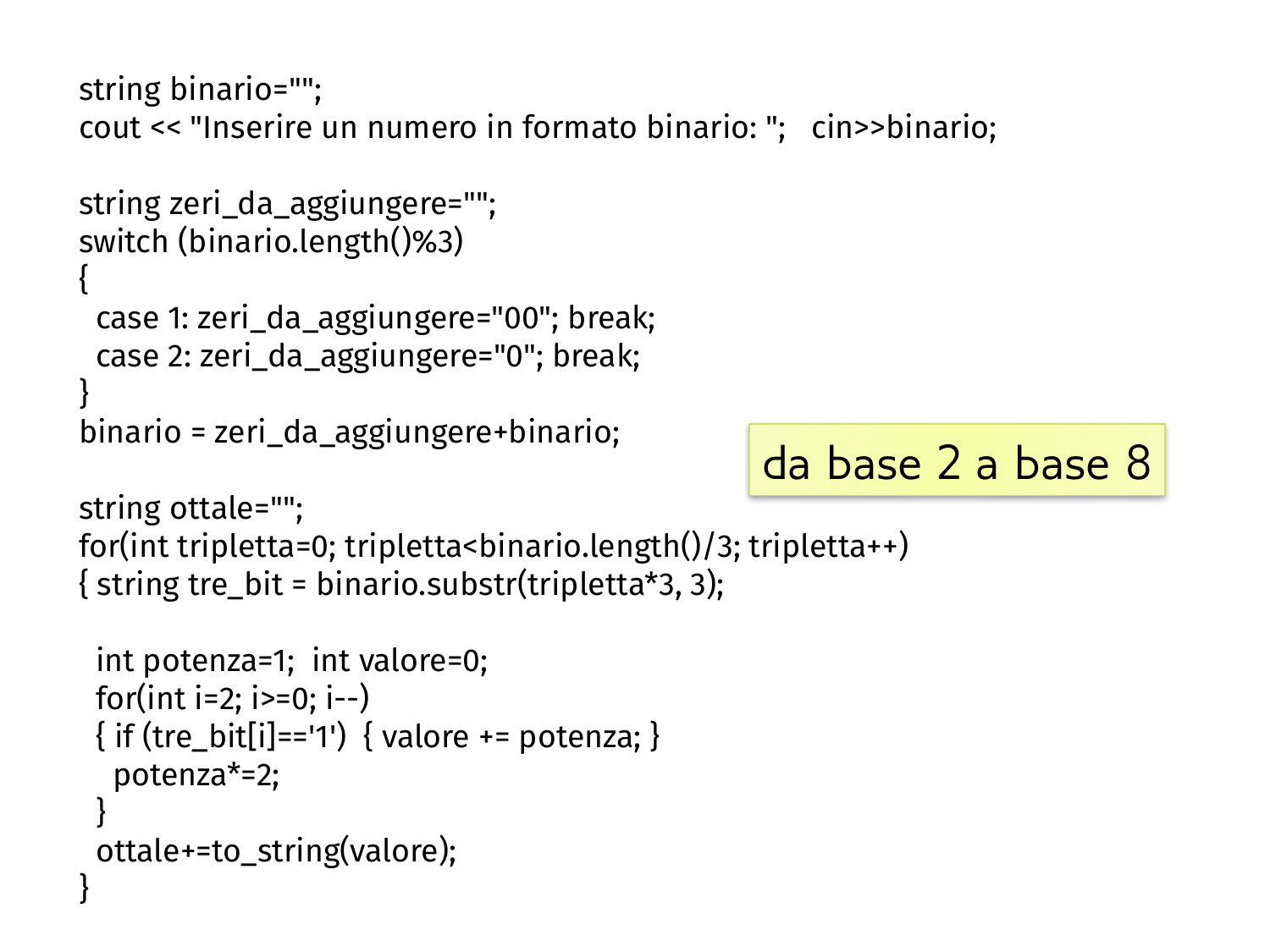

string binario="";
    cout << "Inserire un numero in formato binario: ";   cin>>binario;

    string zeri_da_aggiungere="";
    switch (binario.length()%3)
    {
      case 1: zeri_da_aggiungere="00"; break;
      case 2: zeri_da_aggiungere="0"; break;
    }
    binario = zeri_da_aggiungere+binario;

    string ottale="";
    for(int tripletta=0; tripletta<binario.length()/3; tripletta++)
    { string tre_bit = binario.substr(tripletta*3, 3);

      int potenza=1;  int valore=0;
      for(int i=2; i>=0; i--)
      { if (tre_bit[i]=='1')  { valore += potenza; }
        potenza*=2;
      }
      ottale+=to_string(valore);
    }
da base 2 a base 8